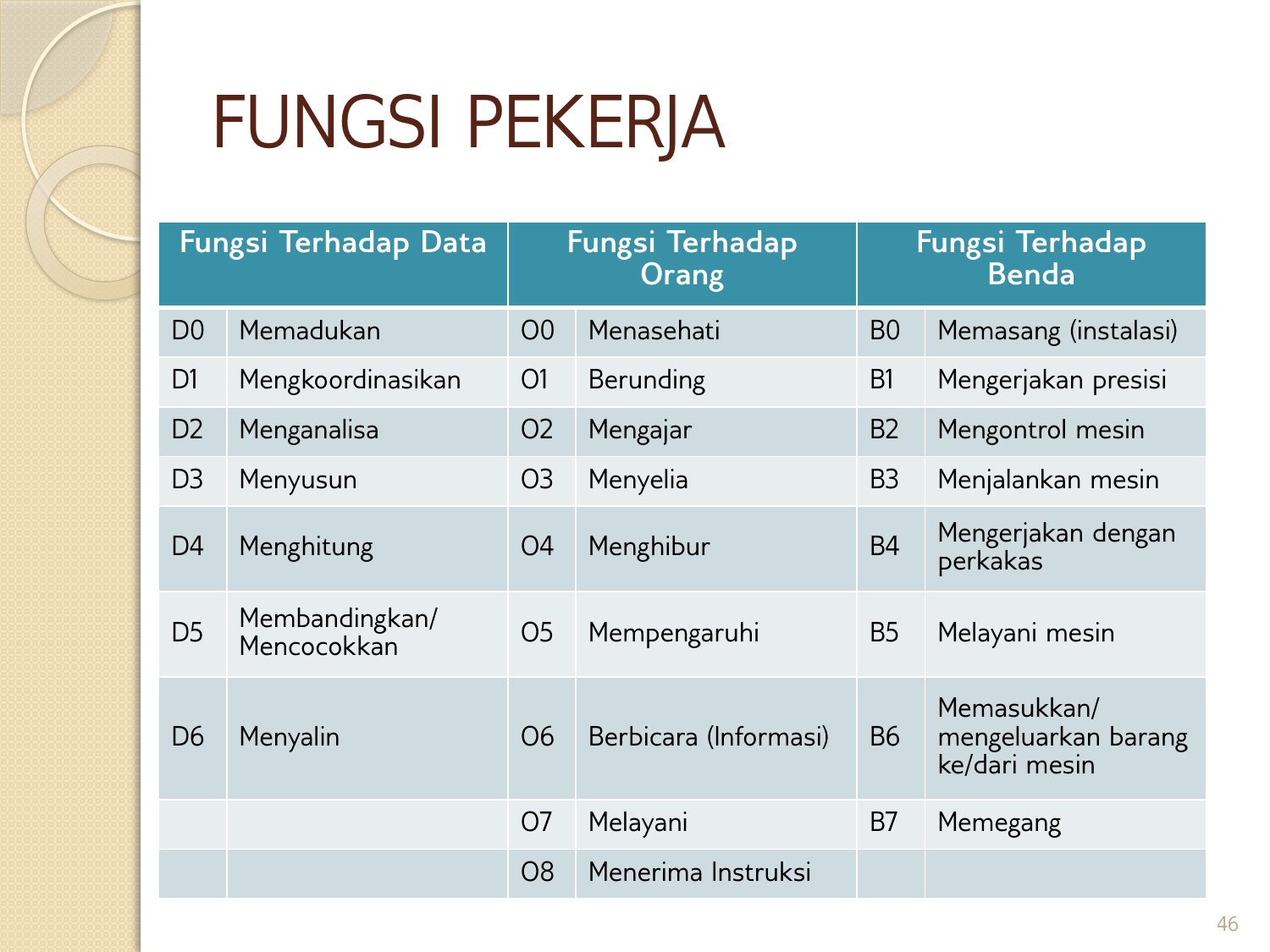

# FUNGSI PEKERJA
| Fungsi Terhadap Data |  | Fungsi Terhadap Orang |  | Fungsi Terhadap Benda |  |
| --- | --- | --- | --- | --- | --- |
| D0 | Memadukan | O0 | Menasehati | B0 | Memasang (instalasi) |
| D1 | Mengkoordinasikan | O1 | Berunding | B1 | Mengerjakan presisi |
| D2 | Menganalisa | O2 | Mengajar | B2 | Mengontrol mesin |
| D3 | Menyusun | O3 | Menyelia | B3 | Menjalankan mesin |
| D4 | Menghitung | O4 | Menghibur | B4 | Mengerjakan dengan perkakas |
| D5 | Membandingkan/ Mencocokkan | O5 | Mempengaruhi | B5 | Melayani mesin |
| D6 | Menyalin | O6 | Berbicara (Informasi) | B6 | Memasukkan/ mengeluarkan barang ke/dari mesin |
|  |  | O7 | Melayani | B7 | Memegang |
|  |  | O8 | Menerima Instruksi |  |  |
46